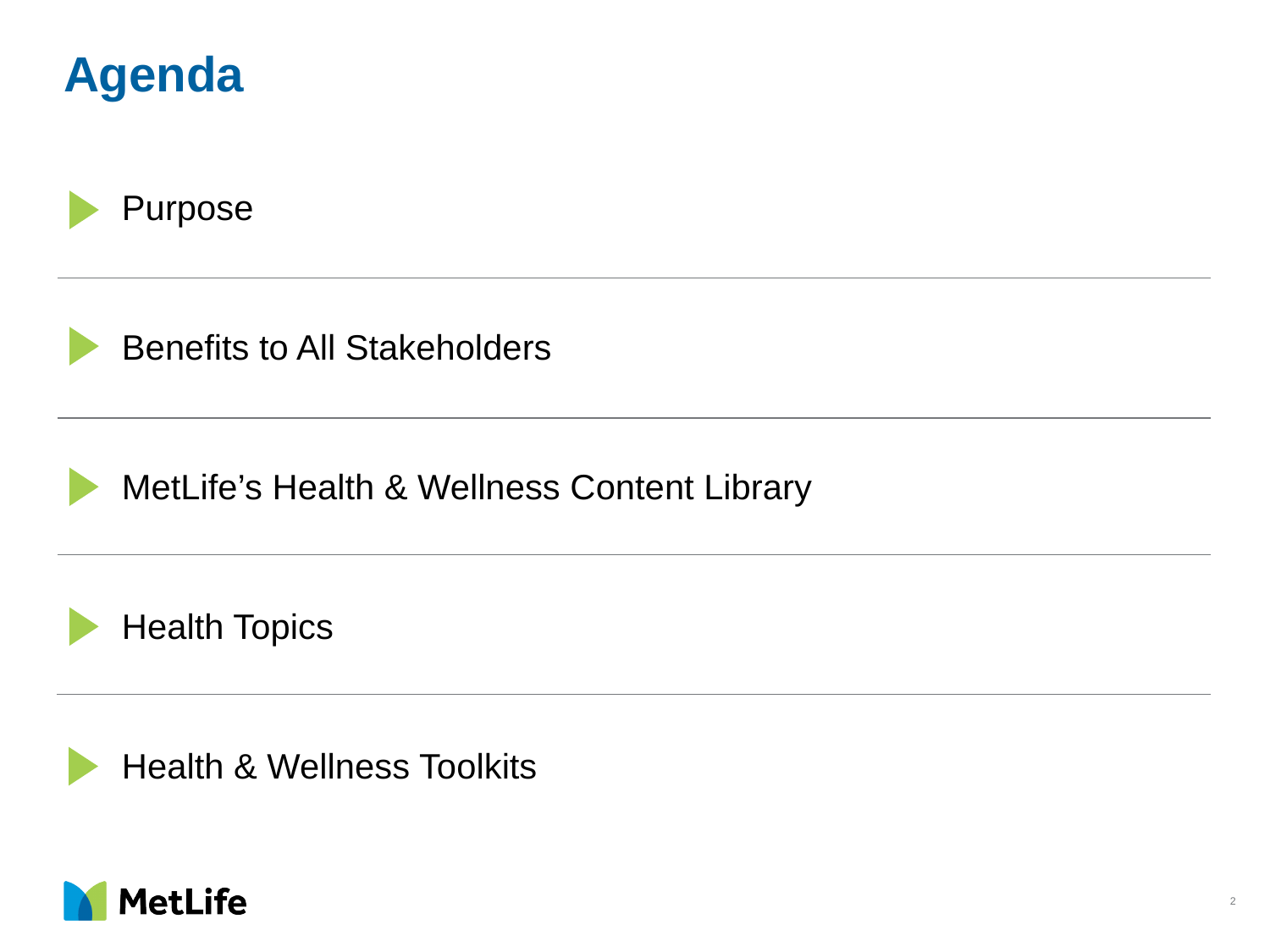

# Agenda
| Purpose |  |
| --- | --- |
| Benefits to All Stakeholders |  |
| MetLife’s Health & Wellness Content Library |  |
| Health Topics |  |
| Health & Wellness Toolkits |  |